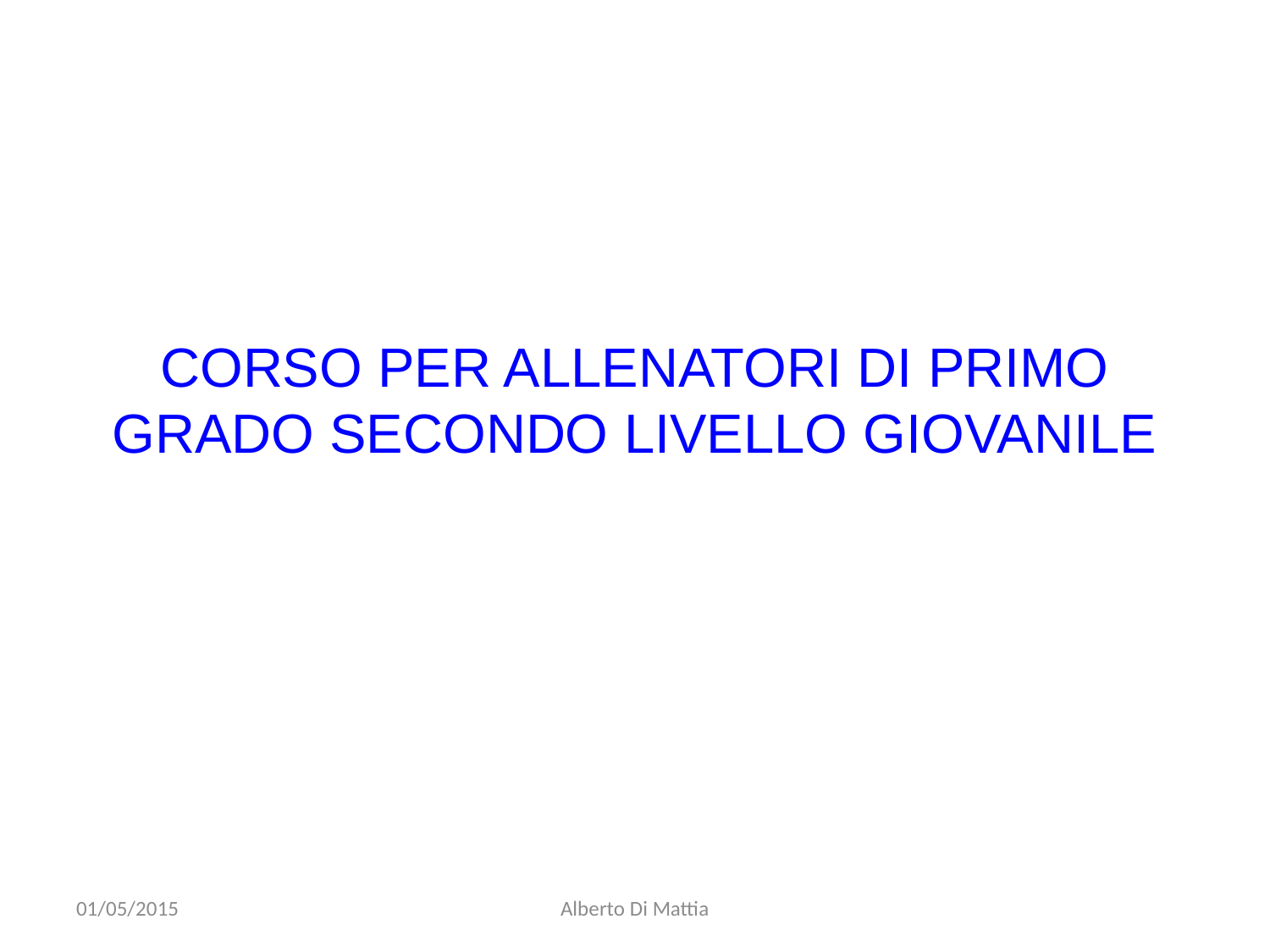

# CORSO PER ALLENATORI DI PRIMO GRADO SECONDO LIVELLO GIOVANILE
01/05/2015
Alberto Di Mattia